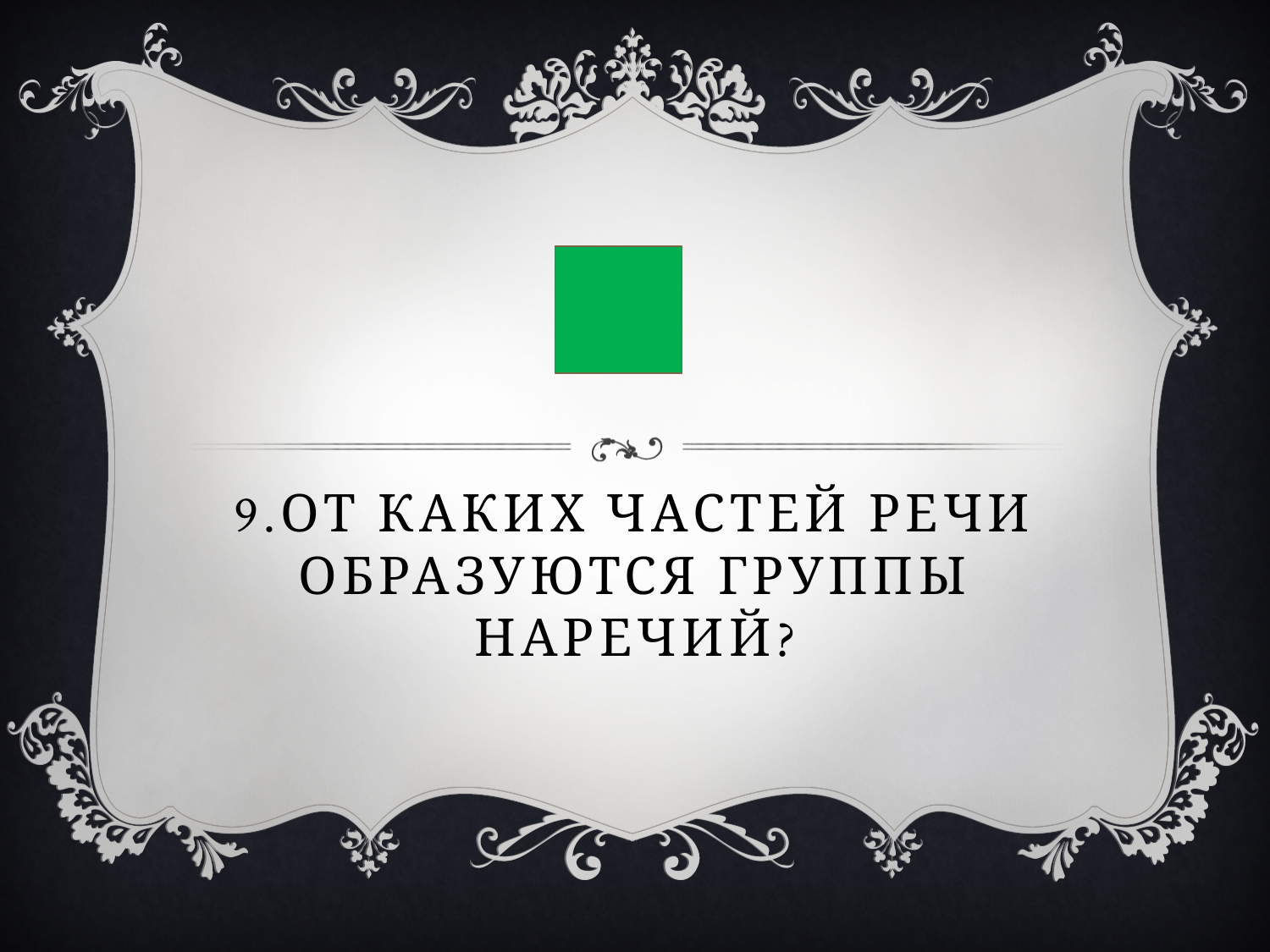

# 9.От каких частей речи образуются группы наречий?